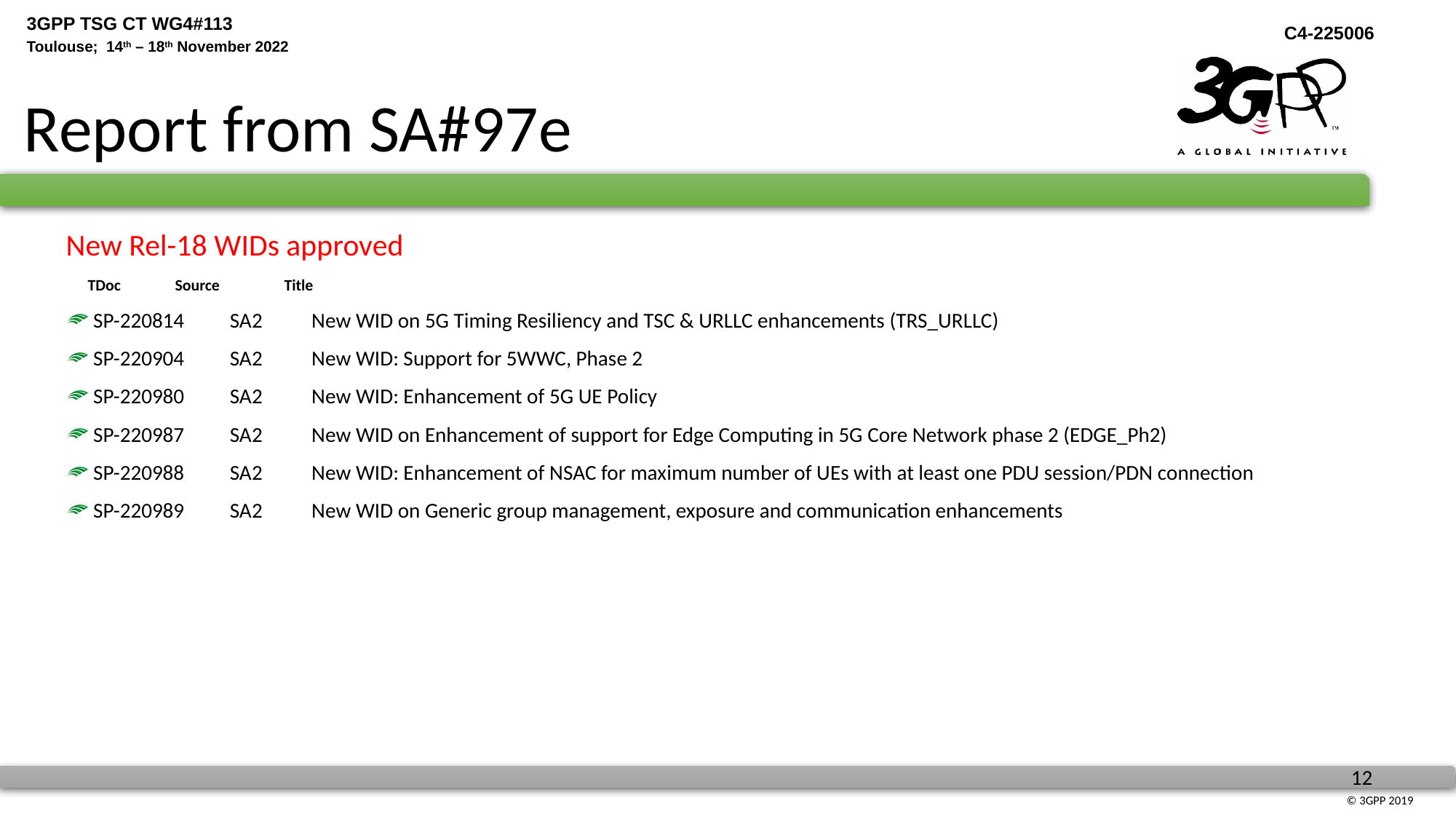

# Report from SA#97e
New Rel-18 WIDs approved
      TDoc	Source	Title
SP-220814	SA2	New WID on 5G Timing Resiliency and TSC & URLLC enhancements (TRS_URLLC)
SP-220904	SA2	New WID: Support for 5WWC, Phase 2
SP-220980	SA2	New WID: Enhancement of 5G UE Policy
SP-220987	SA2	New WID on Enhancement of support for Edge Computing in 5G Core Network phase 2 (EDGE_Ph2)
SP-220988	SA2	New WID: Enhancement of NSAC for maximum number of UEs with at least one PDU session/PDN connection
SP-220989	SA2	New WID on Generic group management, exposure and communication enhancements